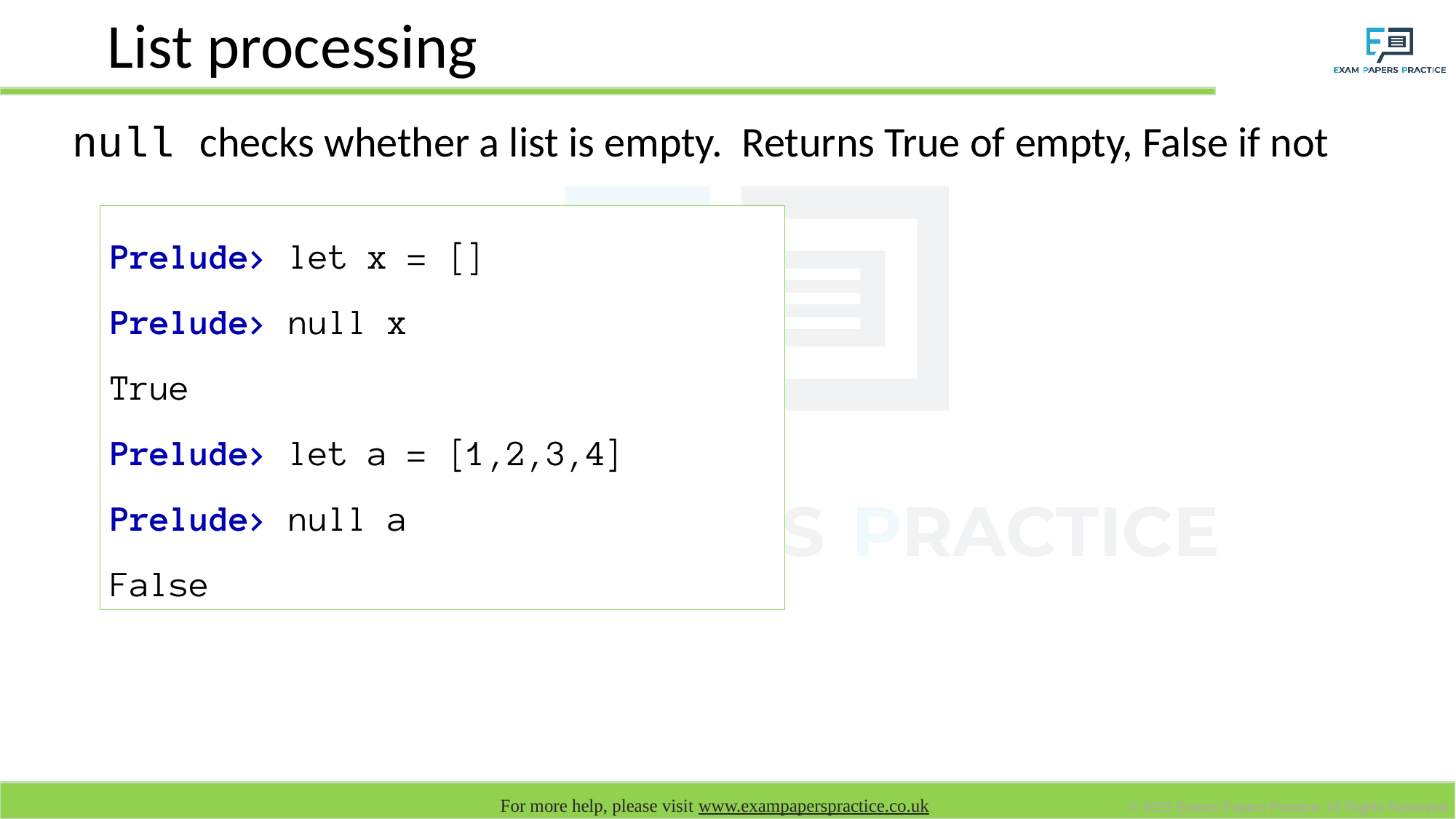

# List processing
 null checks whether a list is empty.  Returns True of empty, False if not

Prelude> let x = []
Prelude> null x
True
Prelude> let a = [1,2,3,4]
Prelude> null a
False